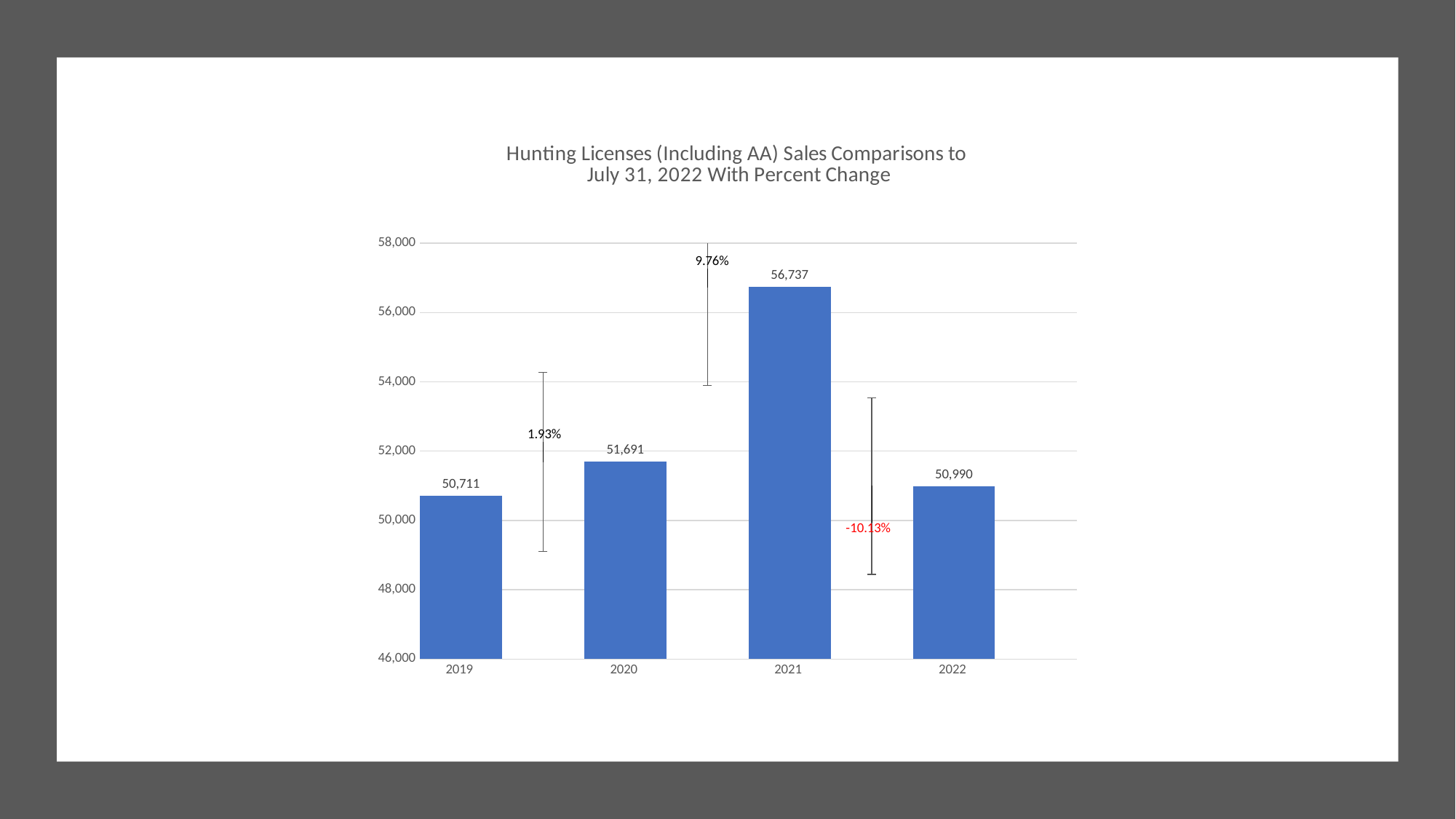

### Chart: Hunting Licenses (Including AA) Sales Comparisons to
July 31, 2022 With Percent Change

| Category | Total Sales | Invisible Bar |
|---|---|---|
| 2019                          | 50711.0 | 51691.0 |
| 2020                          | 51691.0 | 56737.0 |
| 2021                          | 56737.0 | 50990.0 |
| 2022                          | 50990.0 | None |